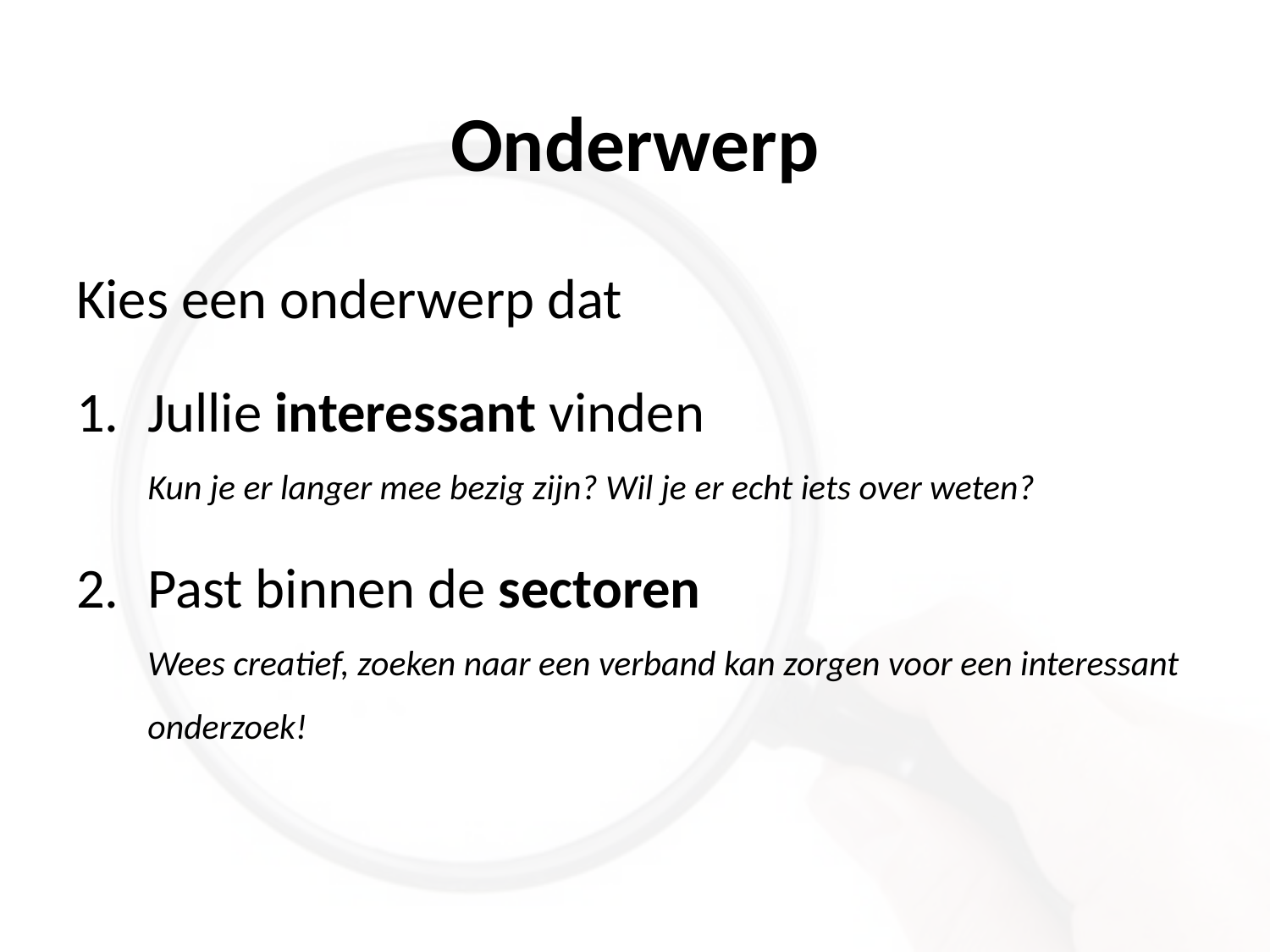

# Onderwerp
Kies een onderwerp dat
Jullie interessant vinden
Kun je er langer mee bezig zijn? Wil je er echt iets over weten?
Past binnen de sectoren
Wees creatief, zoeken naar een verband kan zorgen voor een interessant onderzoek!